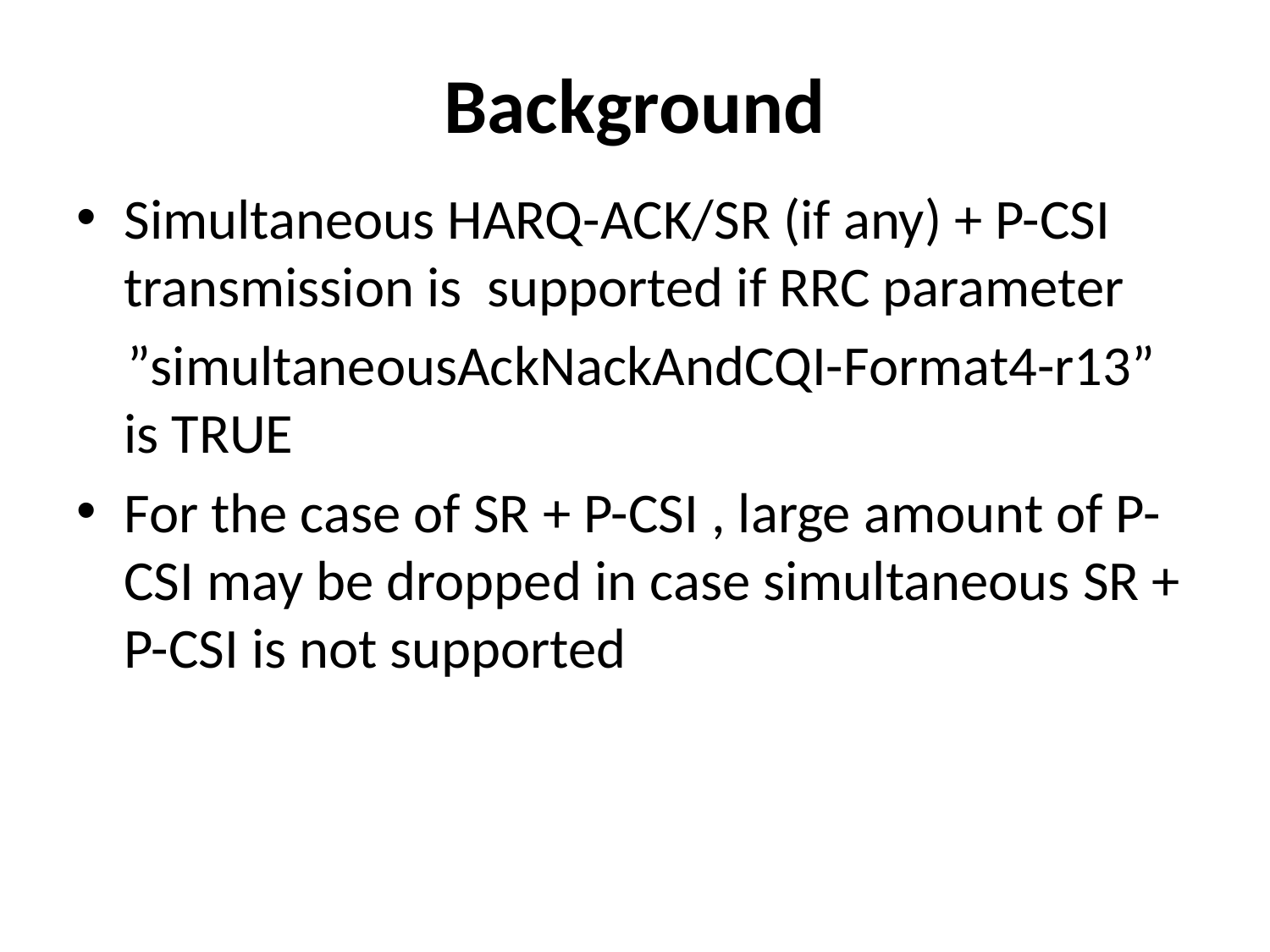

# Background
Simultaneous HARQ-ACK/SR (if any) + P-CSI transmission is  supported if RRC parameter
    ”simultaneousAckNackAndCQI-Format4-r13” is TRUE
For the case of SR + P-CSI , large amount of P-CSI may be dropped in case simultaneous SR + P-CSI is not supported